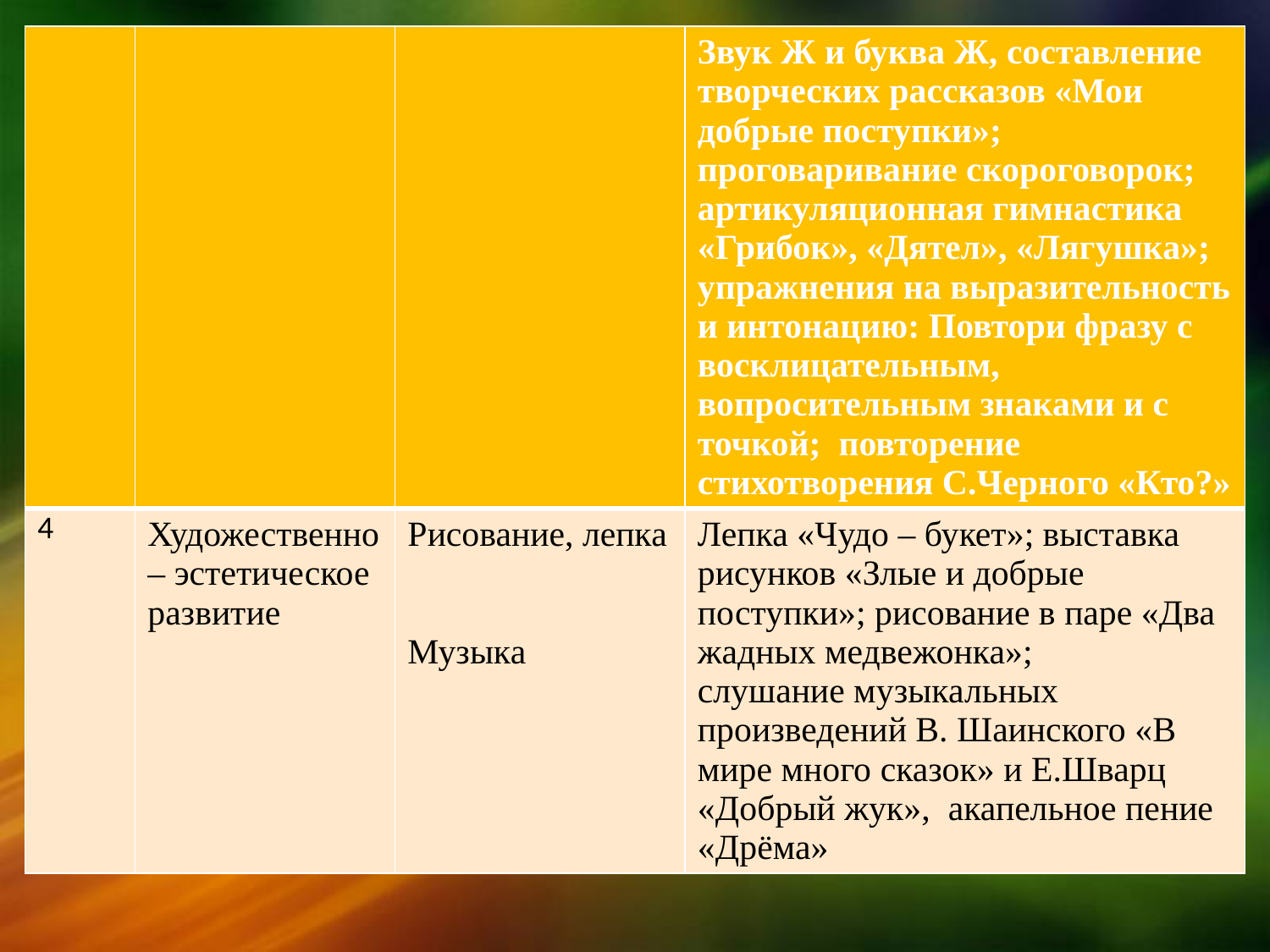

|  |  |  | Звук Ж и буква Ж, составление творческих рассказов «Мои добрые поступки»; проговаривание скороговорок; артикуляционная гимнастика «Грибок», «Дятел», «Лягушка»; упражнения на выразительность и интонацию: Повтори фразу с восклицательным, вопросительным знаками и с точкой; повторение стихотворения С.Черного «Кто?» |
| --- | --- | --- | --- |
| 4 | Художественно – эстетическое развитие | Рисование, лепка Музыка | Лепка «Чудо – букет»; выставка рисунков «Злые и добрые поступки»; рисование в паре «Два жадных медвежонка»; слушание музыкальных произведений В. Шаинского «В мире много сказок» и Е.Шварц «Добрый жук», акапельное пение «Дрёма» |